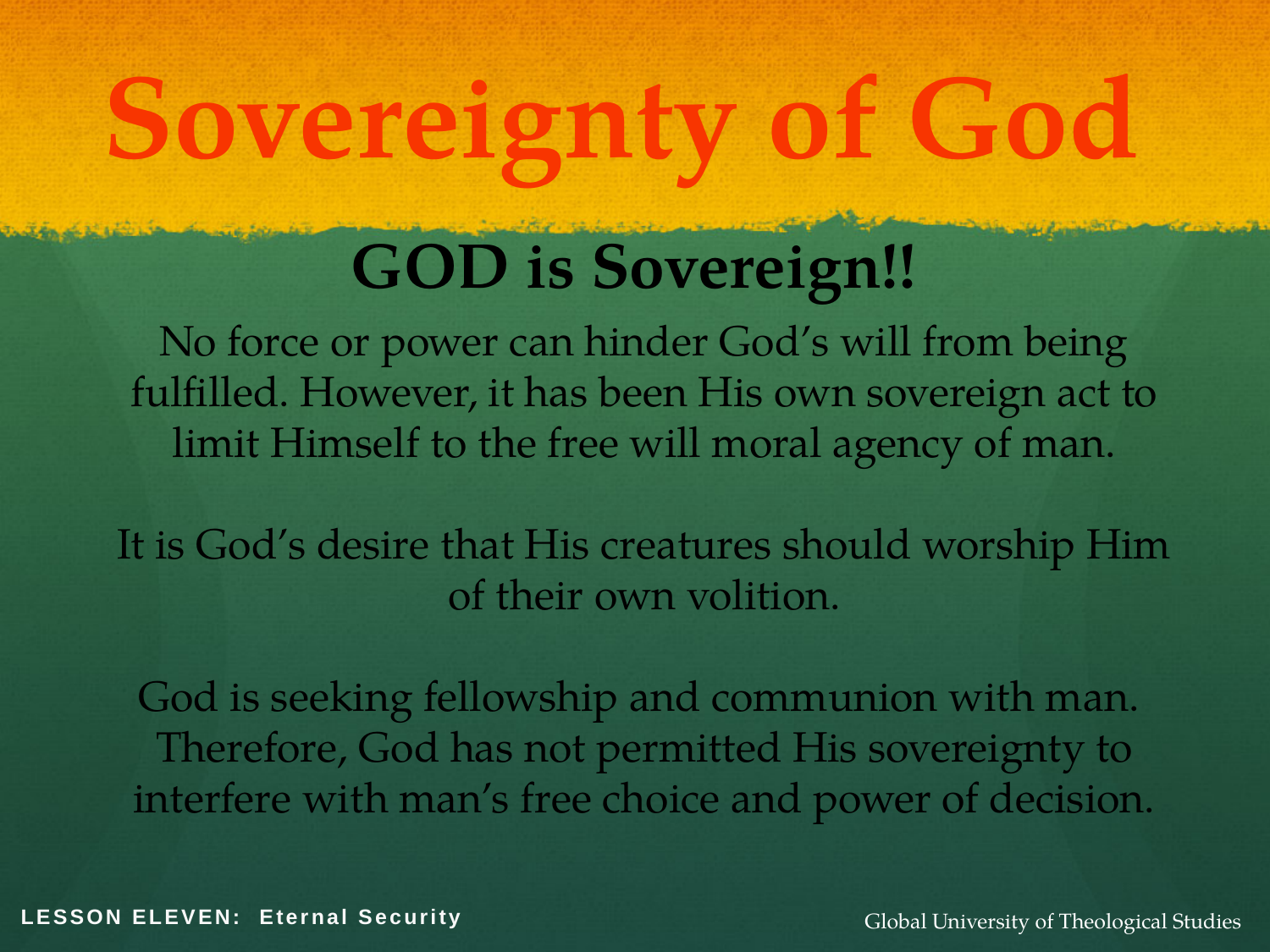

Sovereignty of God
GOD is Sovereign!!
No force or power can hinder God’s will from being fulfilled. However, it has been His own sovereign act to limit Himself to the free will moral agency of man.

It is God’s desire that His creatures should worship Him of their own volition.

God is seeking fellowship and communion with man.  Therefore, God has not permitted His sovereignty to interfere with man’s free choice and power of decision.
LESSON ELEVEN:  Eternal Security
Global University of Theological Studies